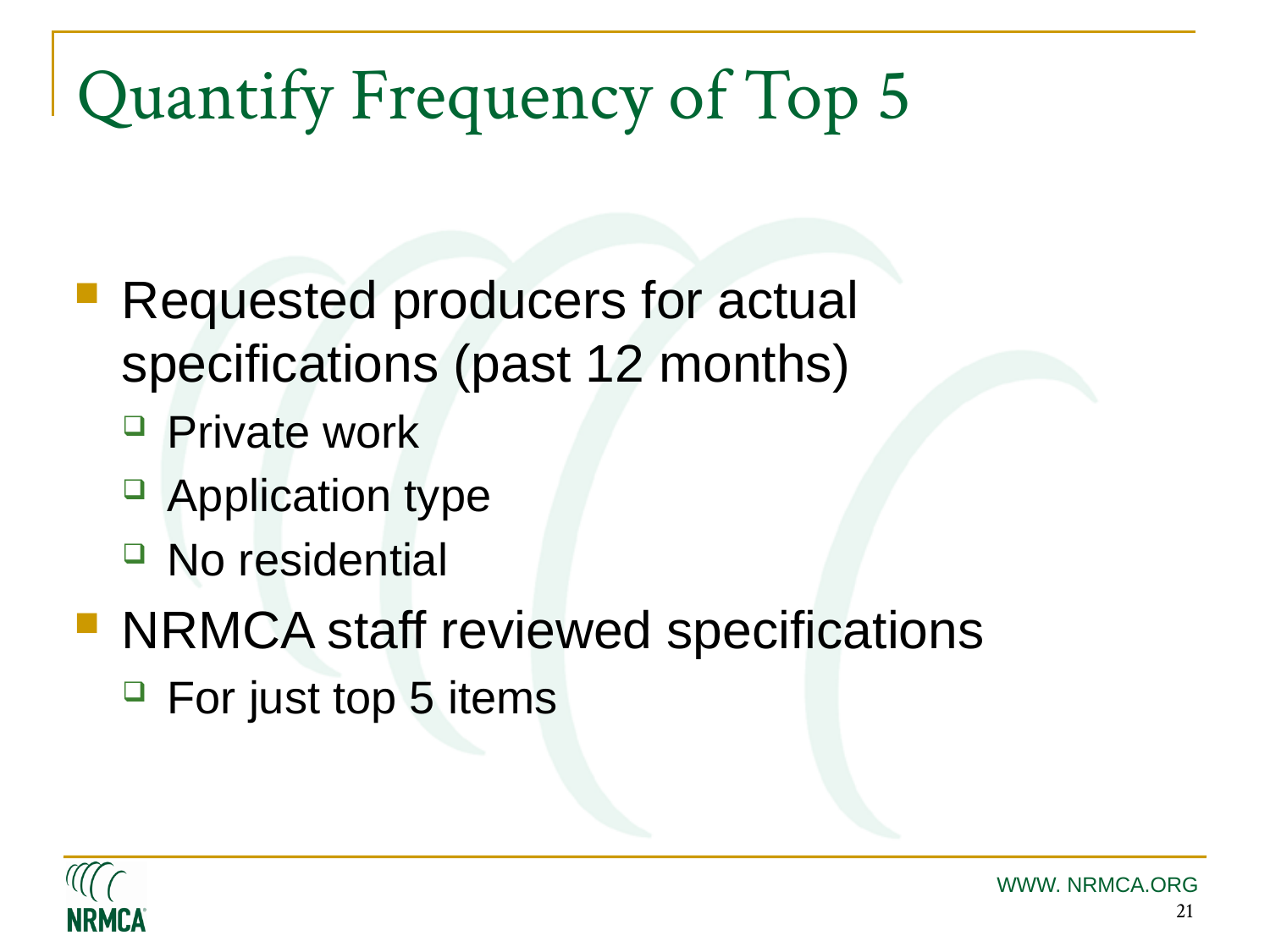

# Quantify Frequency of Top 5
Requested producers for actual specifications (past 12 months)
Private work
Application type
No residential
NRMCA staff reviewed specifications
For just top 5 items
21